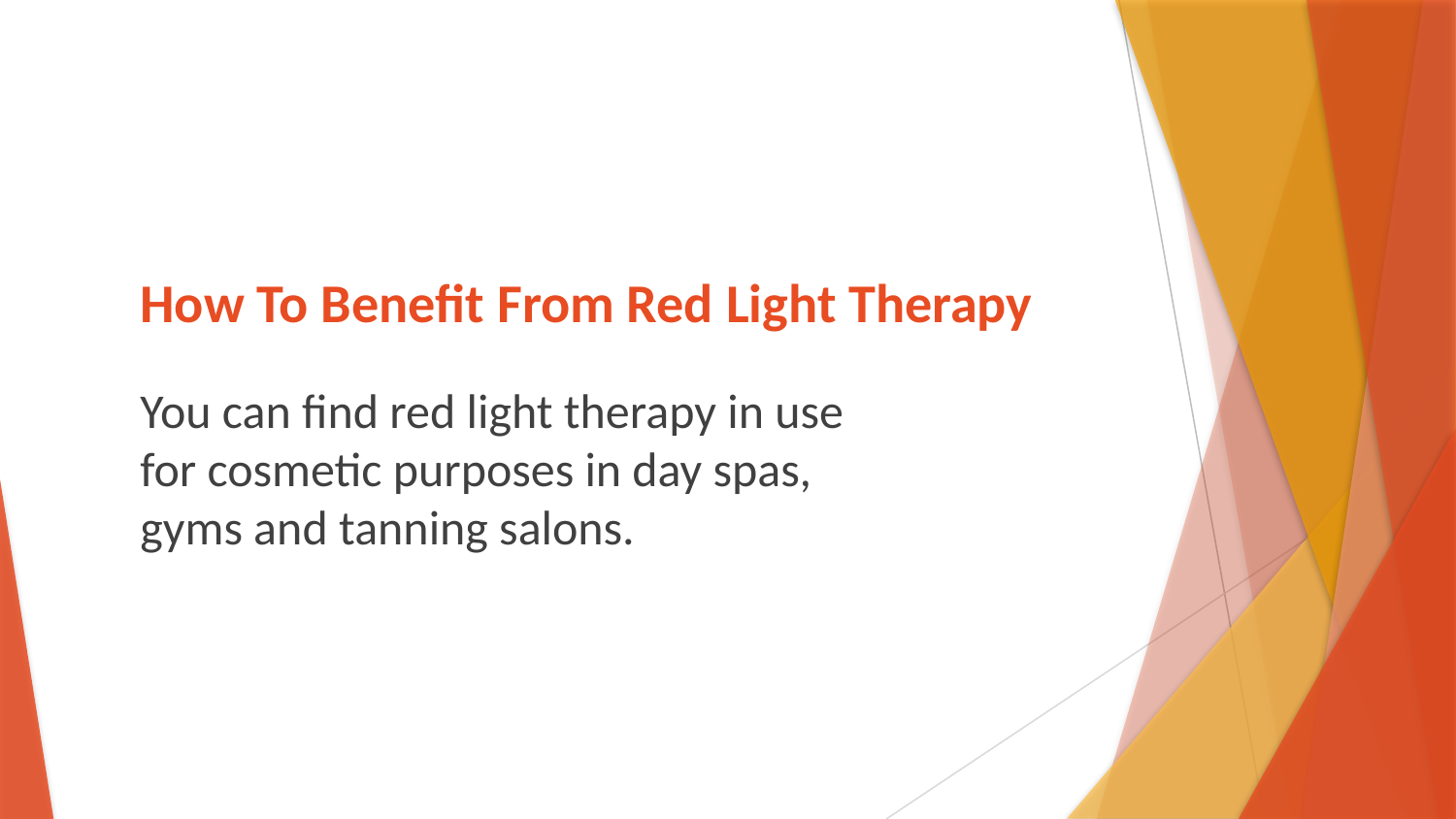

# How To Benefit From Red Light Therapy
You can find red light therapy in use for cosmetic purposes in day spas, gyms and tanning salons.